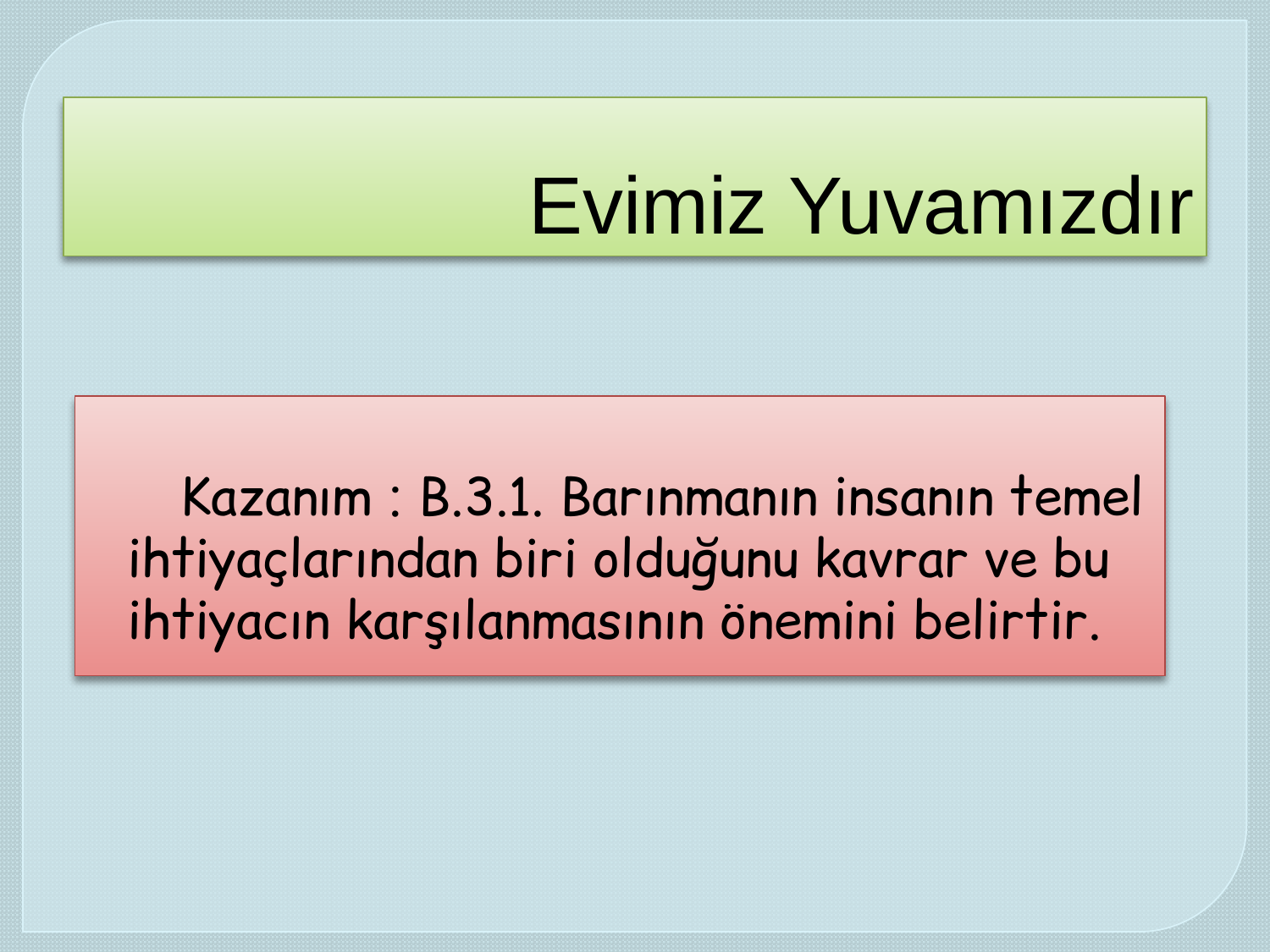

# Evimiz Yuvamızdır

      Kazanım : B.3.1. Barınmanın insanın temel ihtiyaçlarından biri olduğunu kavrar ve bu ihtiyacın karşılanmasının önemini belirtir.